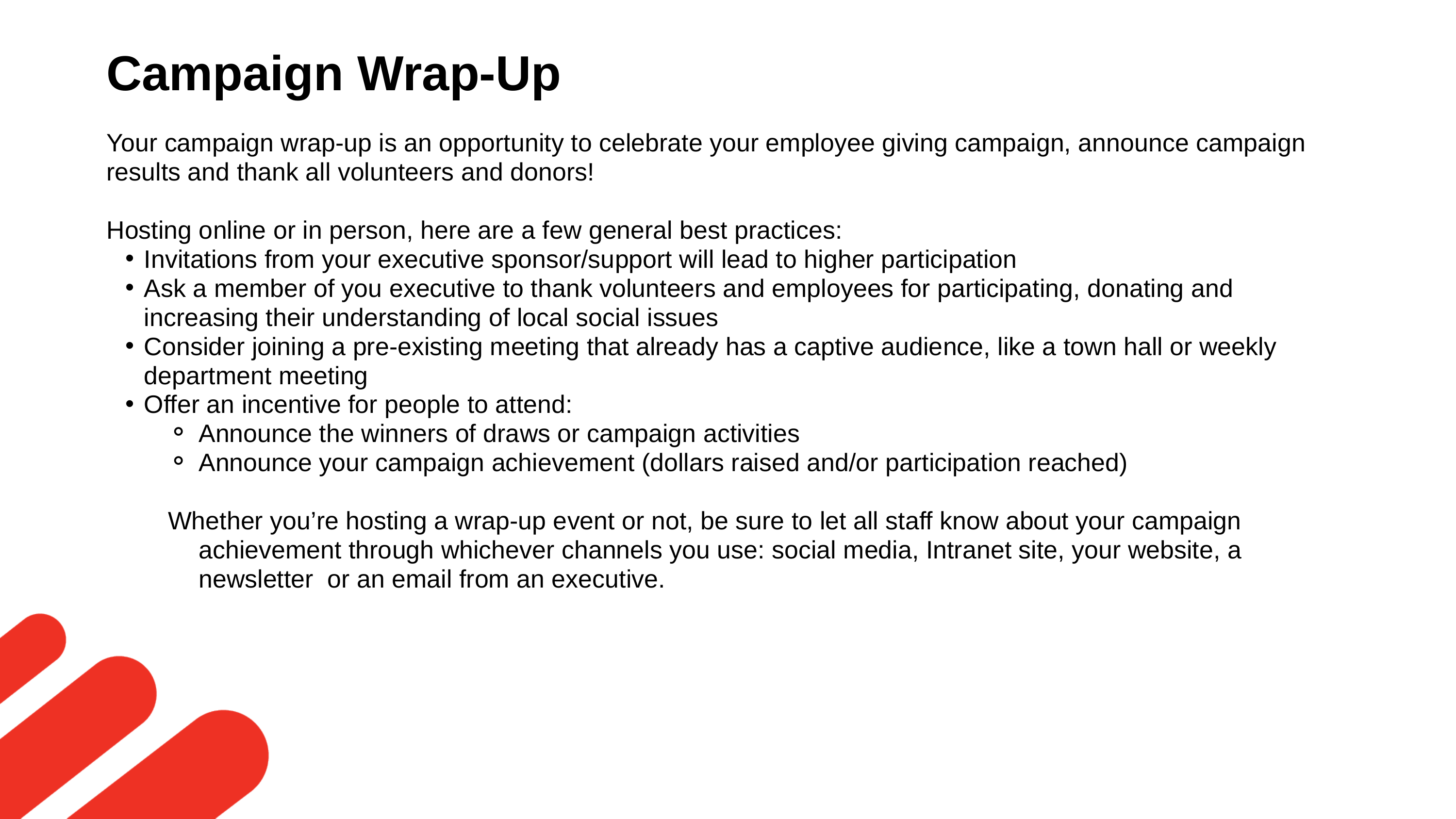

Campaign Wrap-Up
Your campaign wrap-up is an opportunity to celebrate your employee giving campaign, announce campaign results and thank all volunteers and donors!

Hosting online or in person, here are a few general best practices:
Invitations from your executive sponsor/support will lead to higher participation
Ask a member of you executive to thank volunteers and employees for participating, donating and increasing their understanding of local social issues
Consider joining a pre-existing meeting that already has a captive audience, like a town hall or weekly department meeting
Offer an incentive for people to attend:
Announce the winners of draws or campaign activities
Announce your campaign achievement (dollars raised and/or participation reached)

Whether you’re hosting a wrap-up event or not, be sure to let all staff know about your campaign achievement through whichever channels you use: social media, Intranet site, your website, a newsletter  or an email from an executive.